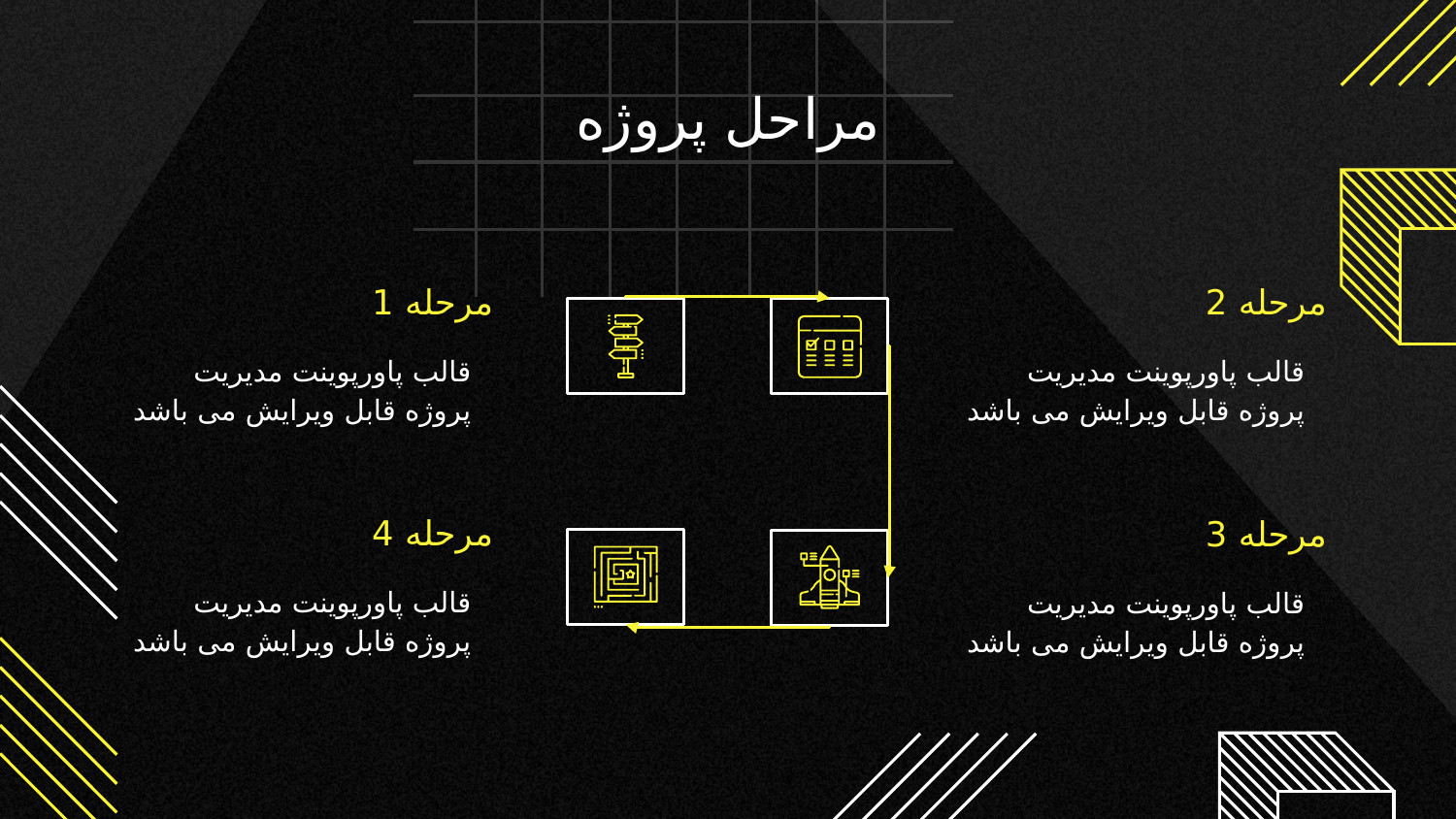

# مراحل پروژه
مرحله 1
مرحله 2

قالب پاورپوینت مدیریت پروژه قابل ویرایش می باشد
قالب پاورپوینت مدیریت پروژه قابل ویرایش می باشد
مرحله 4
مرحله 3

قالب پاورپوینت مدیریت پروژه قابل ویرایش می باشد
قالب پاورپوینت مدیریت پروژه قابل ویرایش می باشد